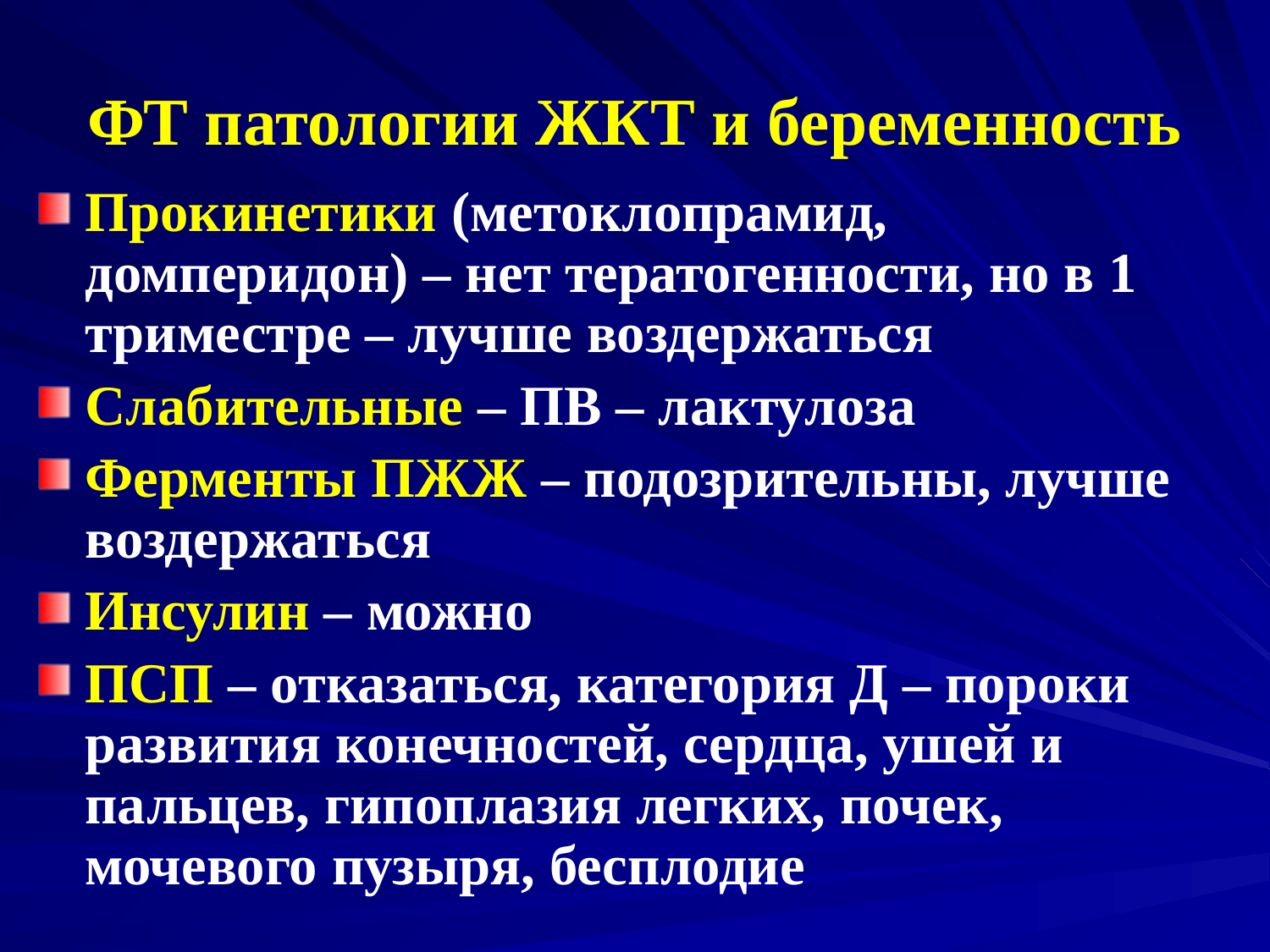

# ФТ патологии ЖКТ и беременность
Прокинетики (метоклопрамид, домперидон) – нет тератогенности, но в 1 триместре – лучше воздержаться
Слабительные – ПВ – лактулоза
Ферменты ПЖЖ – подозрительны, лучше воздержаться
Инсулин – можно
ПСП – отказаться, категория Д – пороки развития конечностей, сердца, ушей и пальцев, гипоплазия легких, почек, мочевого пузыря, бесплодие